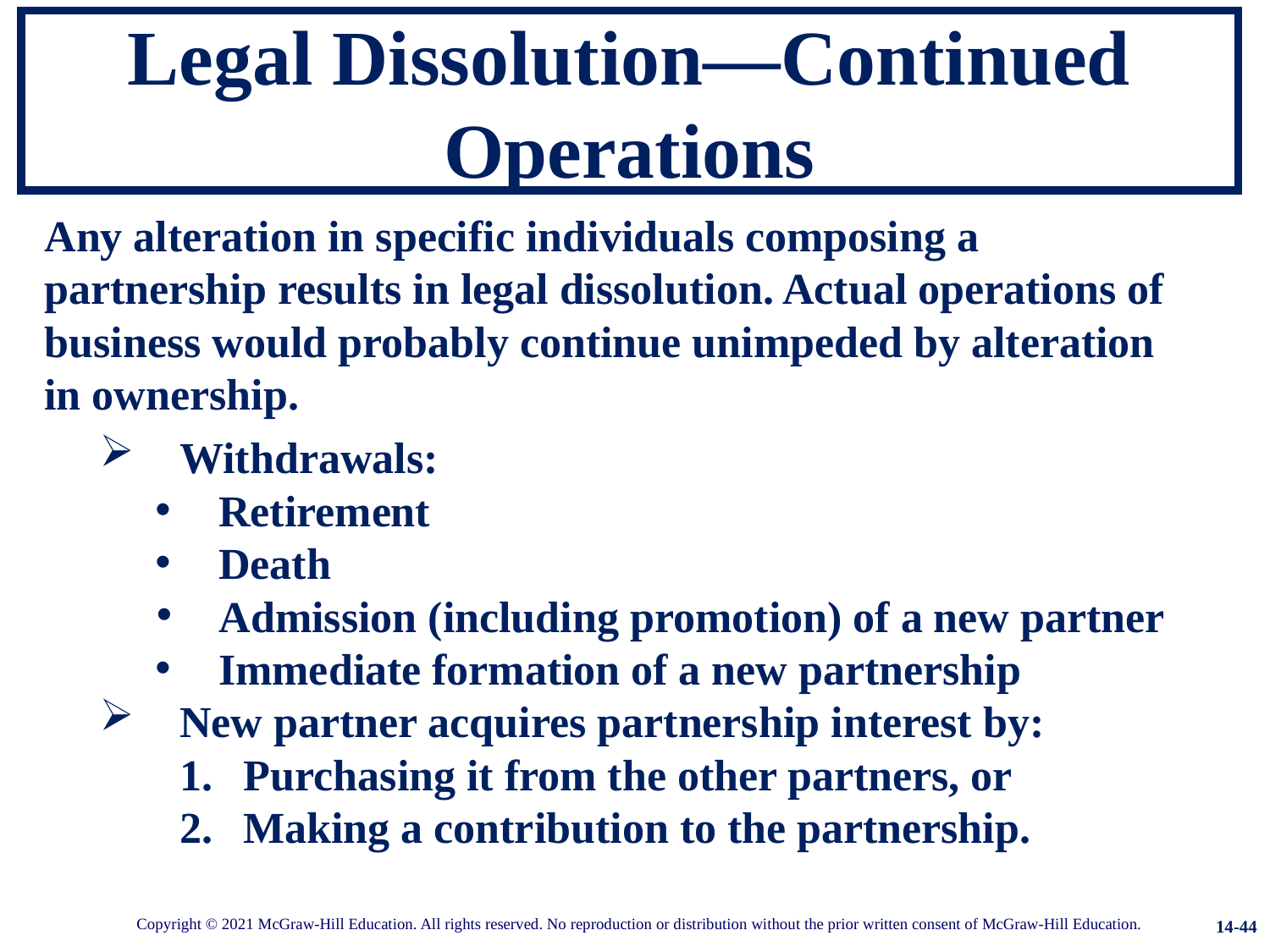

# Legal Dissolution—Continued Operations
Any alteration in specific individuals composing a partnership results in legal dissolution. Actual operations of business would probably continue unimpeded by alteration in ownership.
Withdrawals:
Retirement
Death
Admission (including promotion) of a new partner
Immediate formation of a new partnership
New partner acquires partnership interest by:
Purchasing it from the other partners, or
Making a contribution to the partnership.
14-44
Copyright © 2021 McGraw-Hill Education. All rights reserved. No reproduction or distribution without the prior written consent of McGraw-Hill Education.